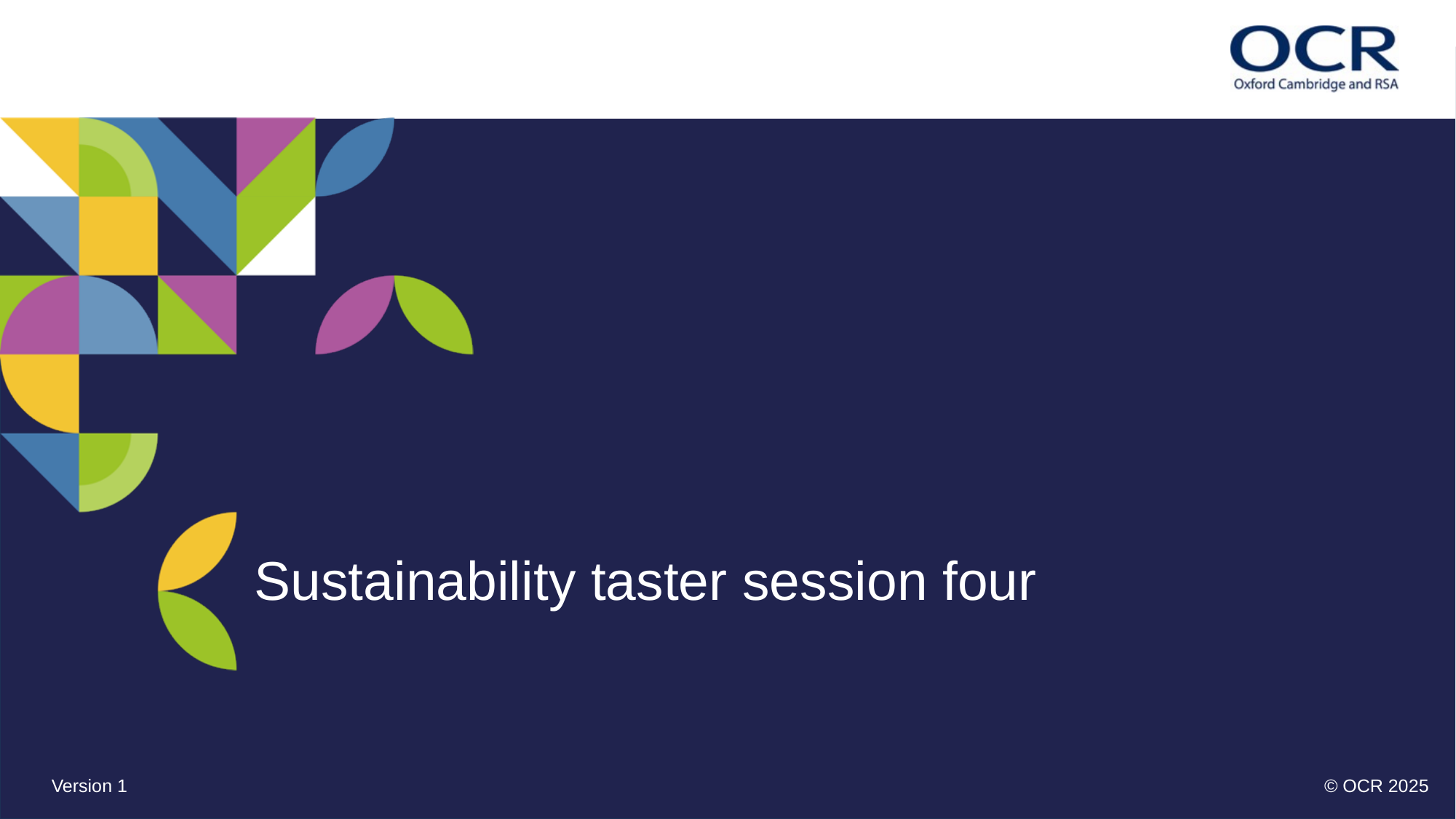

Sustainability taster session four
Version 1
© OCR 2025